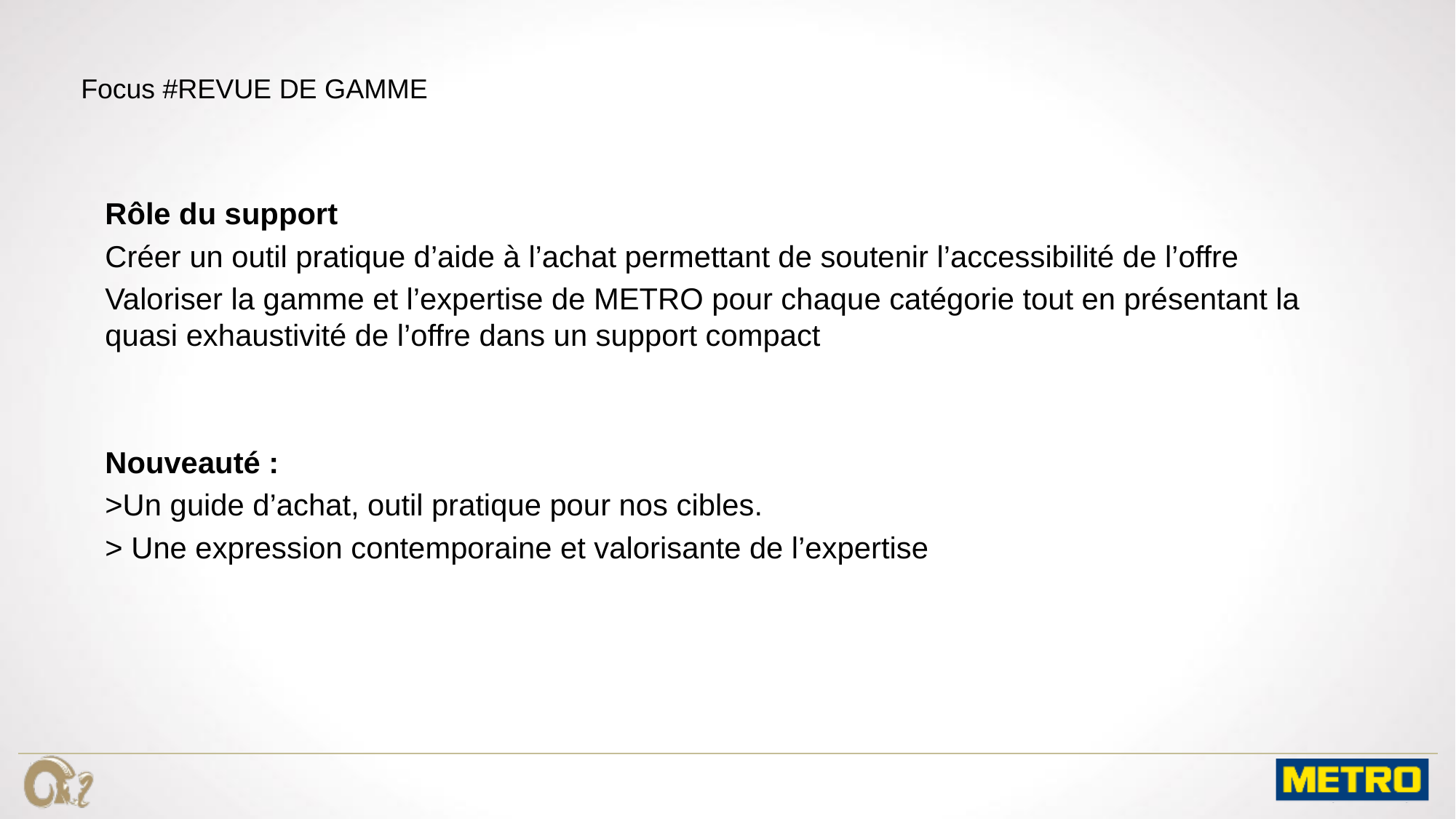

Focus #REVUE DE GAMME
Rôle du support
Créer un outil pratique d’aide à l’achat permettant de soutenir l’accessibilité de l’offre
Valoriser la gamme et l’expertise de METRO pour chaque catégorie tout en présentant la quasi exhaustivité de l’offre dans un support compact

Nouveauté :
>Un guide d’achat, outil pratique pour nos cibles.
> Une expression contemporaine et valorisante de l’expertise